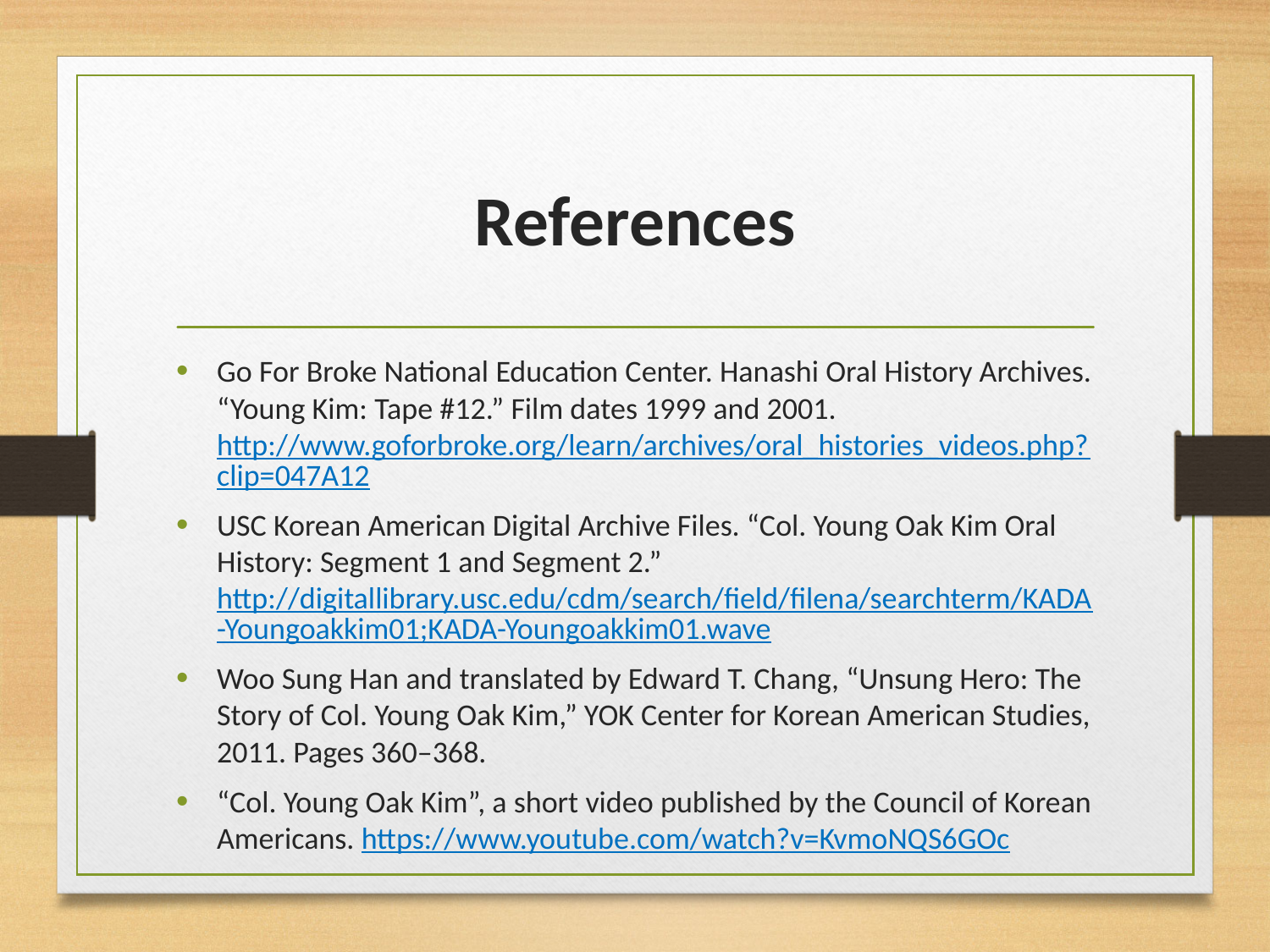

# References
Go For Broke National Education Center. Hanashi Oral History Archives. “Young Kim: Tape #12.” Film dates 1999 and 2001. http://www.goforbroke.org/learn/archives/oral_histories_videos.php?clip=047A12
USC Korean American Digital Archive Files. “Col. Young Oak Kim Oral History: Segment 1 and Segment 2.” http://digitallibrary.usc.edu/cdm/search/field/filena/searchterm/KADA-Youngoakkim01;KADA-Youngoakkim01.wave
Woo Sung Han and translated by Edward T. Chang, “Unsung Hero: The Story of Col. Young Oak Kim,” YOK Center for Korean American Studies, 2011. Pages 360–368.
“Col. Young Oak Kim”, a short video published by the Council of Korean Americans. https://www.youtube.com/watch?v=KvmoNQS6GOc